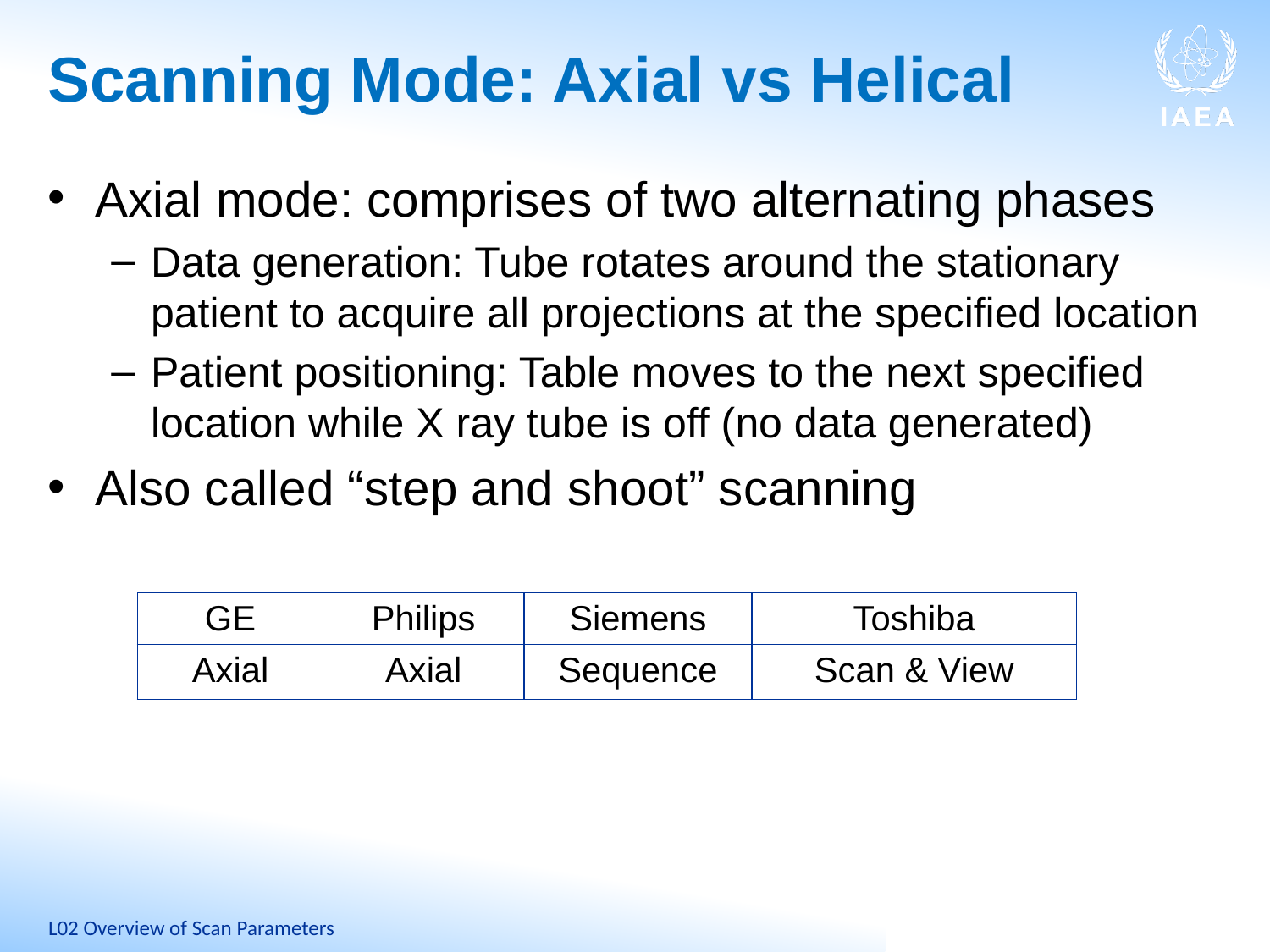

# Scanning Mode: Axial vs Helical
Axial mode: comprises of two alternating phases
Data generation: Tube rotates around the stationary patient to acquire all projections at the specified location
Patient positioning: Table moves to the next specified location while X ray tube is off (no data generated)
Also called “step and shoot” scanning

| GE | Philips | Siemens | Toshiba |
| --- | --- | --- | --- |
| Axial | Axial | Sequence | Scan & View |